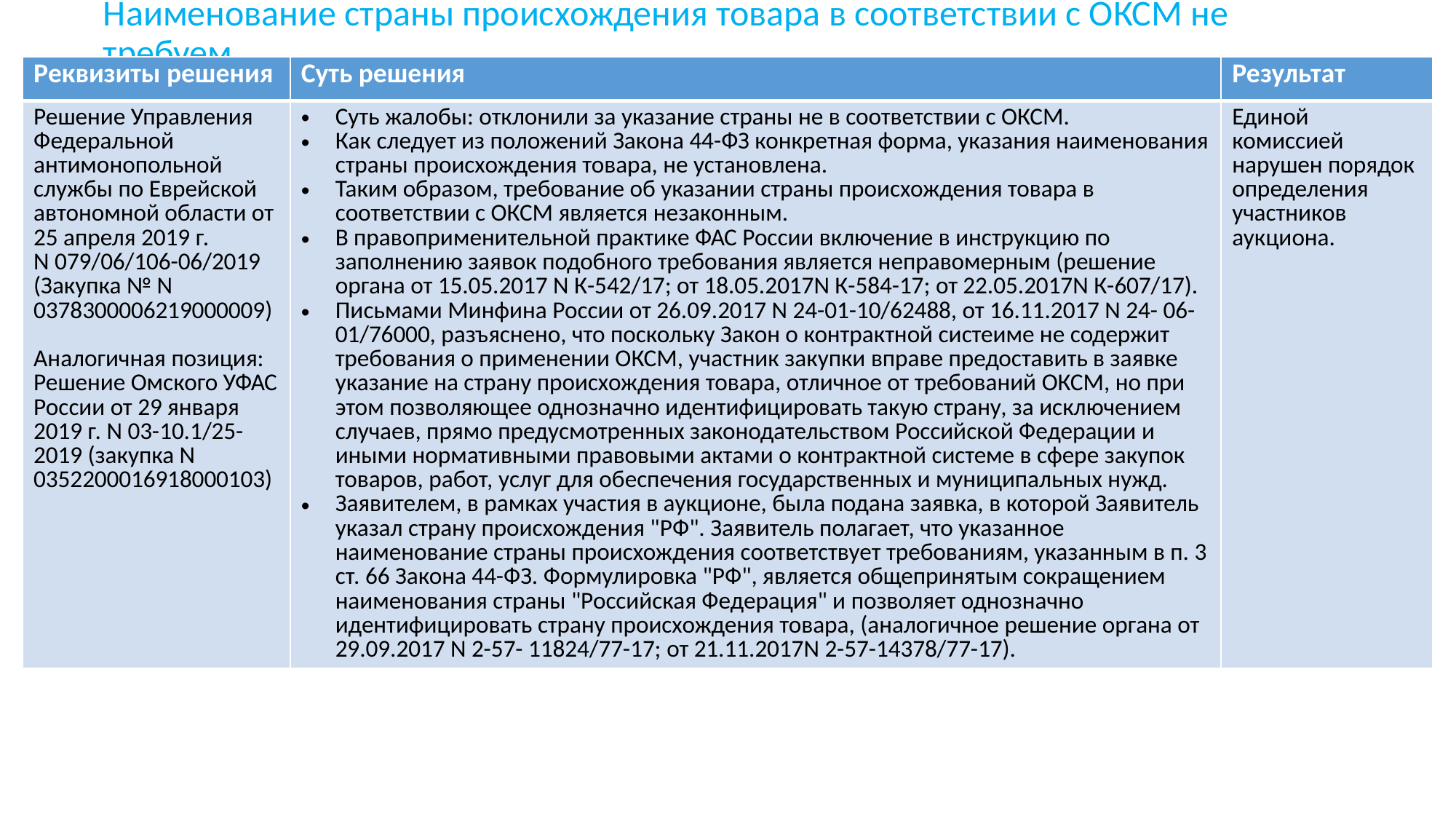

# Наименование страны происхождения товара в соответствии с ОКСМ не требуем
| Реквизиты решения | Суть решения | Результат |
| --- | --- | --- |
| Решение Управления Федеральной антимонопольной службы по Еврейской автономной области от 25 апреля 2019 г. N 079/06/106-06/2019 (Закупка № N 0378300006219000009) Аналогичная позиция: Решение Омского УФАС России от 29 января 2019 г. N 03-10.1/25-2019 (закупка N 0352200016918000103) | Суть жалобы: отклонили за указание страны не в соответствии с ОКСМ. Как следует из положений Закона 44-ФЗ конкретная форма, указания наименования страны происхождения товара, не установлена. Таким образом, требование об указании страны происхождения товара в соответствии с ОКСМ является незаконным. В правоприменительной практике ФАС России включение в инструкцию по заполнению заявок подобного требования является неправомерным (решение органа от 15.05.2017 N К-542/17; от 18.05.2017N К-584-17; от 22.05.2017N К-607/17). Письмами Минфина России от 26.09.2017 N 24-01-10/62488, от 16.11.2017 N 24- 06-01/76000, разъяснено, что поскольку Закон о контрактной систеиме не содержит требования о применении ОКСМ, участник закупки вправе предоставить в заявке указание на страну происхождения товара, отличное от требований ОКСМ, но при этом позволяющее однозначно идентифицировать такую страну, за исключением случаев, прямо предусмотренных законодательством Российской Федерации и иными нормативными правовыми актами о контрактной системе в сфере закупок товаров, работ, услуг для обеспечения государственных и муниципальных нужд. Заявителем, в рамках участия в аукционе, была подана заявка, в которой Заявитель указал страну происхождения "РФ". Заявитель полагает, что указанное наименование страны происхождения соответствует требованиям, указанным в п. 3 ст. 66 Закона 44-ФЗ. Формулировка "РФ", является общепринятым сокращением наименования страны "Российская Федерация" и позволяет однозначно идентифицировать страну происхождения товара, (аналогичное решение органа от 29.09.2017 N 2-57- 11824/77-17; от 21.11.2017N 2-57-14378/77-17). | Единой комиссией нарушен порядок определения участников аукциона. |